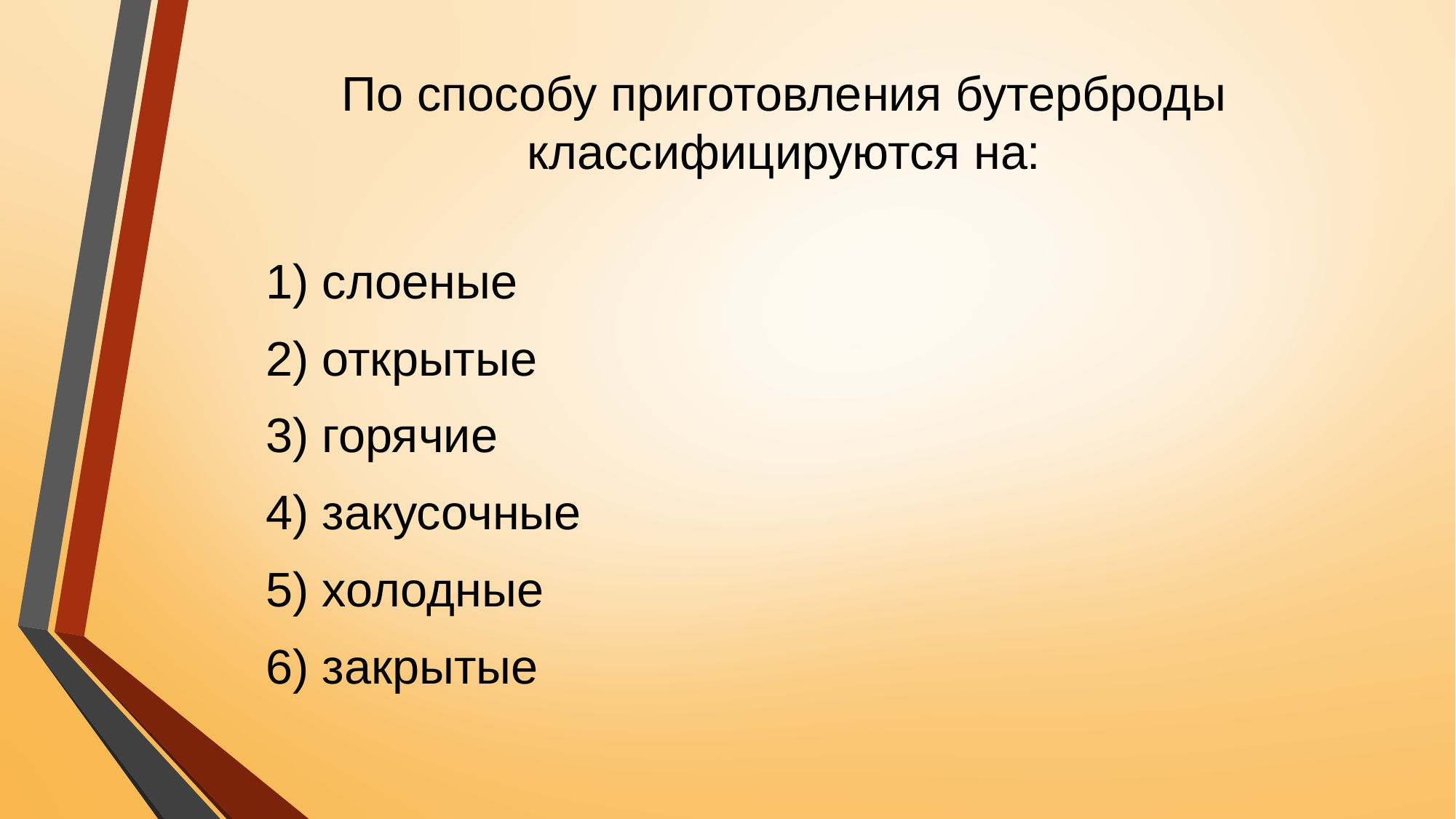

# По способу приготовления бутерброды классифицируются на:
1) слоеные
2) открытые
3) горячие
4) закусочные
5) холодные
6) закрытые